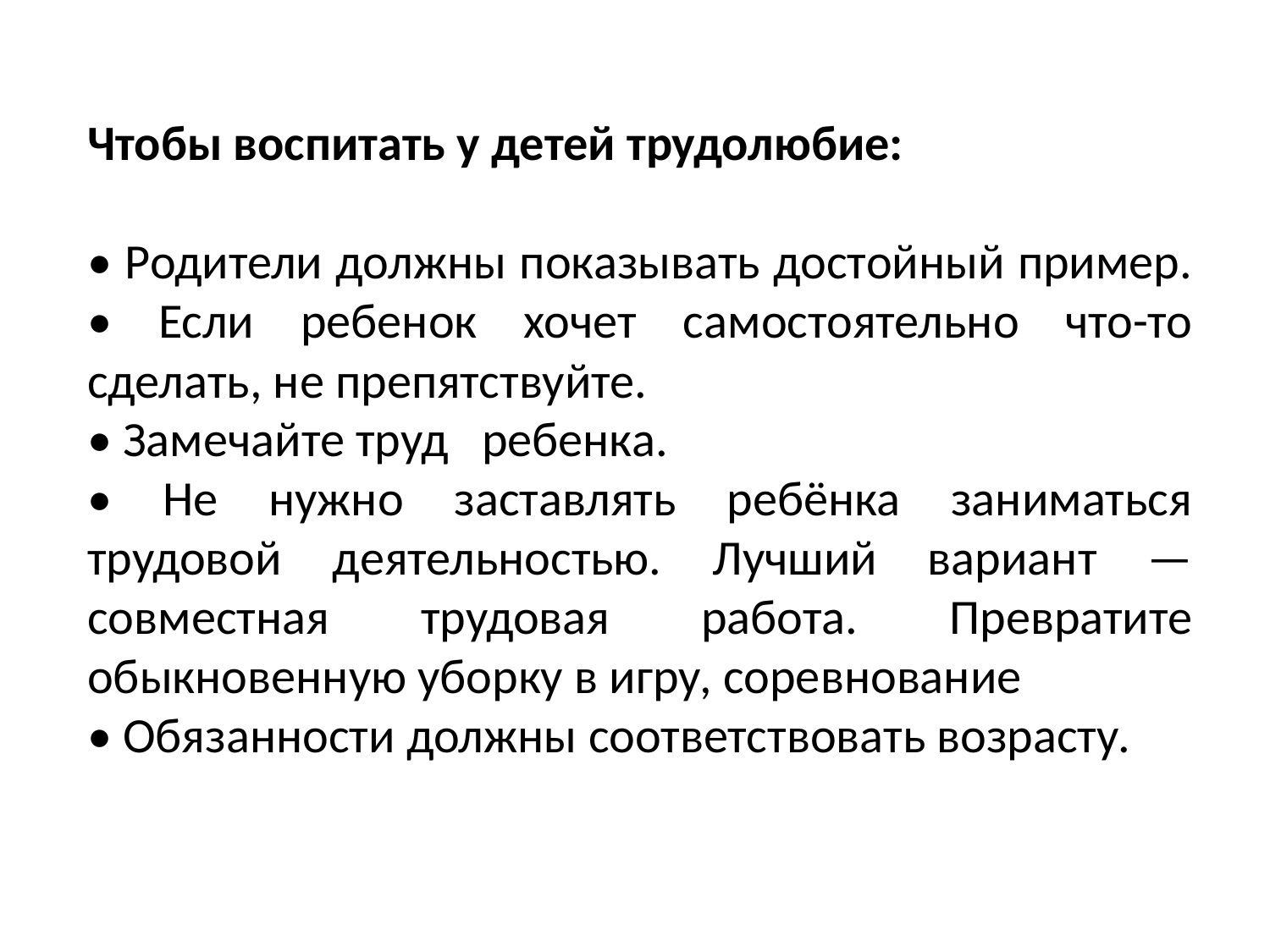

Чтобы воспитать у детей трудолюбие:

• Родители должны показывать достойный пример.
• Если ребенок хочет самостоятельно что-то сделать, не препятствуйте.
• Замечайте труд   ребенка.
• Не нужно заставлять ребёнка заниматься трудовой деятельностью. Лучший вариант — совместная трудовая работа. Превратите обыкновенную уборку в игру, соревнование
• Обязанности должны соответствовать возрасту.